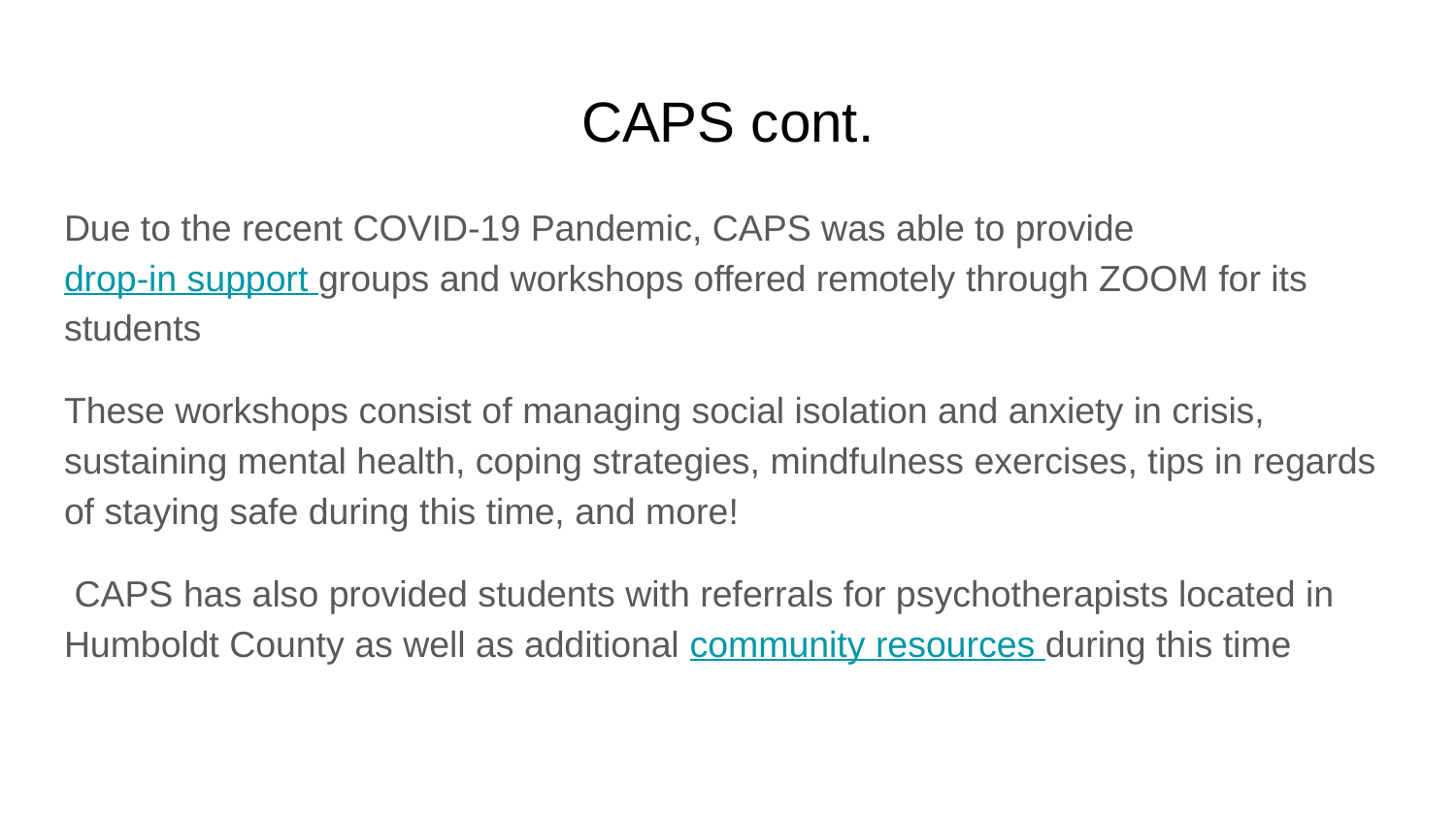

# CAPS cont.
Due to the recent COVID-19 Pandemic, CAPS was able to provide drop-in support groups and workshops offered remotely through ZOOM for its students
These workshops consist of managing social isolation and anxiety in crisis, sustaining mental health, coping strategies, mindfulness exercises, tips in regards of staying safe during this time, and more!
 CAPS has also provided students with referrals for psychotherapists located in Humboldt County as well as additional community resources during this time